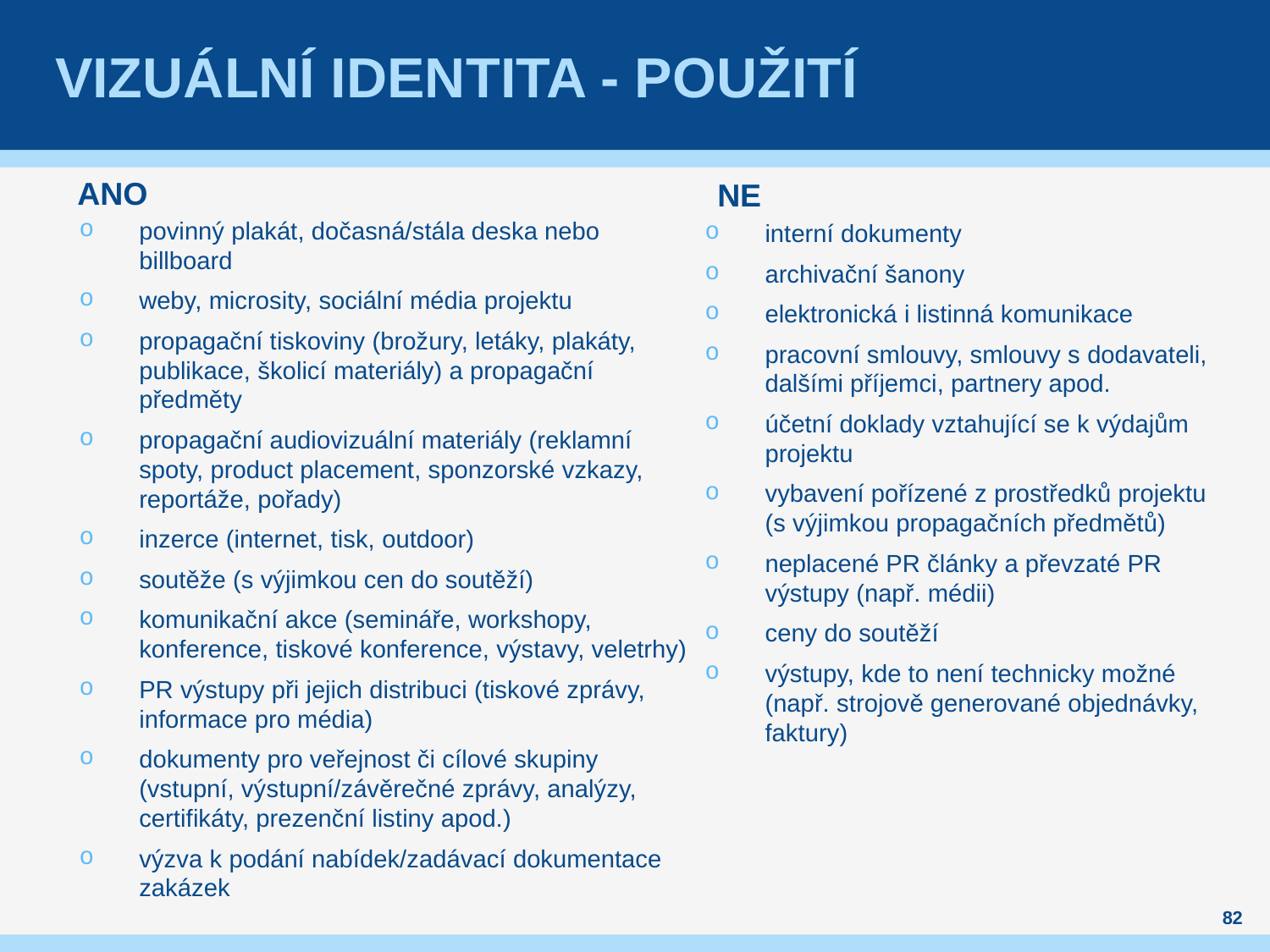

# VIZUÁLNÍ IDENTITA - použití
ANO
NE
povinný plakát, dočasná/stála deska nebo billboard
weby, microsity, sociální média projektu
propagační tiskoviny (brožury, letáky, plakáty, publikace, školicí materiály) a propagační předměty
propagační audiovizuální materiály (reklamní spoty, product placement, sponzorské vzkazy, reportáže, pořady)
inzerce (internet, tisk, outdoor)
soutěže (s výjimkou cen do soutěží)
komunikační akce (semináře, workshopy, konference, tiskové konference, výstavy, veletrhy)
PR výstupy při jejich distribuci (tiskové zprávy, informace pro média)
dokumenty pro veřejnost či cílové skupiny (vstupní, výstupní/závěrečné zprávy, analýzy, certifikáty, prezenční listiny apod.)
výzva k podání nabídek/zadávací dokumentace zakázek
interní dokumenty
archivační šanony
elektronická i listinná komunikace
pracovní smlouvy, smlouvy s dodavateli, dalšími příjemci, partnery apod.
účetní doklady vztahující se k výdajům projektu
vybavení pořízené z prostředků projektu (s výjimkou propagačních předmětů)
neplacené PR články a převzaté PR výstupy (např. médii)
ceny do soutěží
výstupy, kde to není technicky možné (např. strojově generované objednávky, faktury)
82